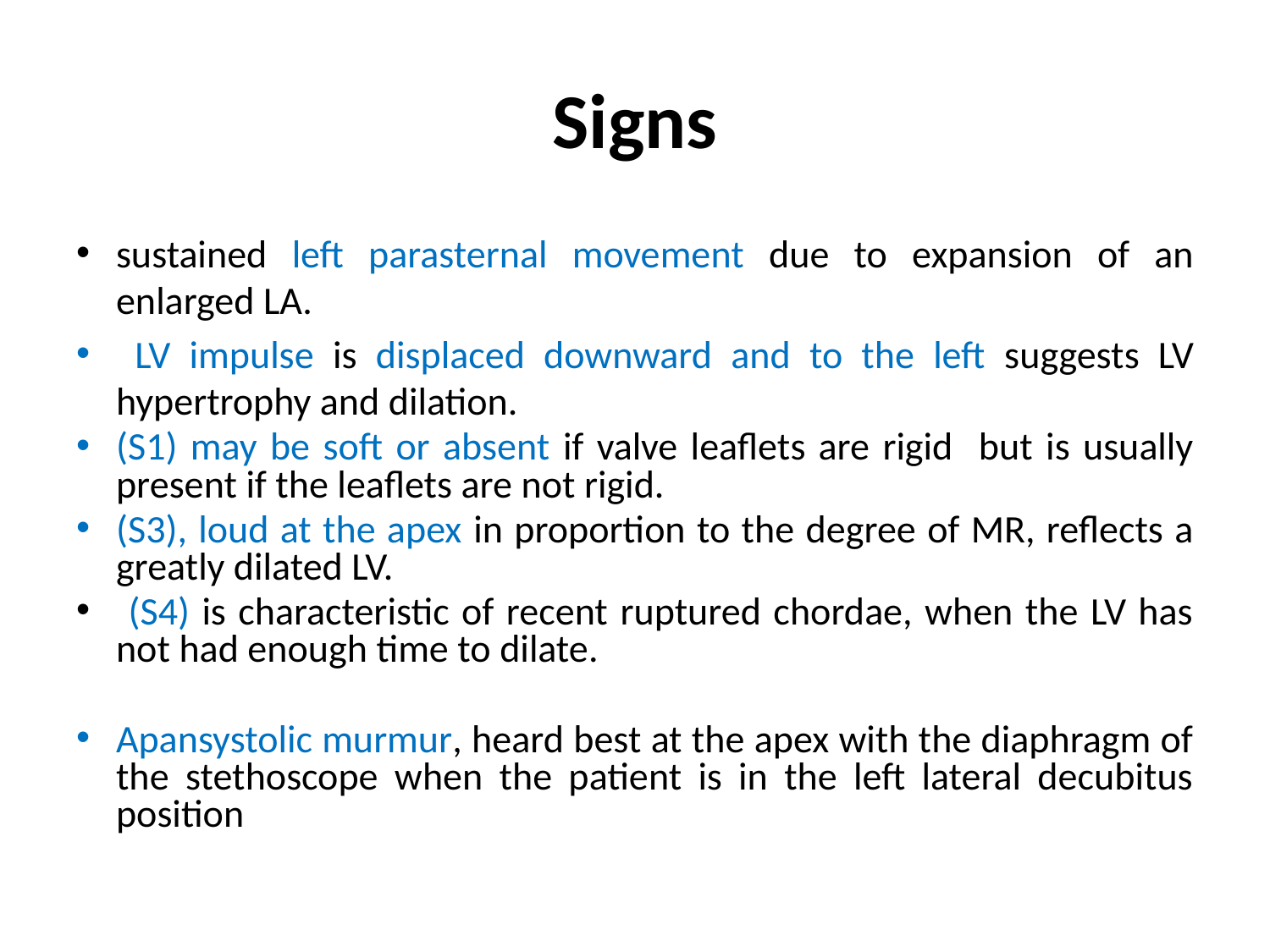

# Signs
sustained left parasternal movement due to expansion of an enlarged LA.
 LV impulse is displaced downward and to the left suggests LV hypertrophy and dilation.
(S1) may be soft or absent if valve leaflets are rigid  but is usually present if the leaflets are not rigid.
(S3), loud at the apex in proportion to the degree of MR, reflects a greatly dilated LV.
 (S4) is characteristic of recent ruptured chordae, when the LV has not had enough time to dilate.

Apansystolic murmur, heard best at the apex with the diaphragm of the stethoscope when the patient is in the left lateral decubitus position